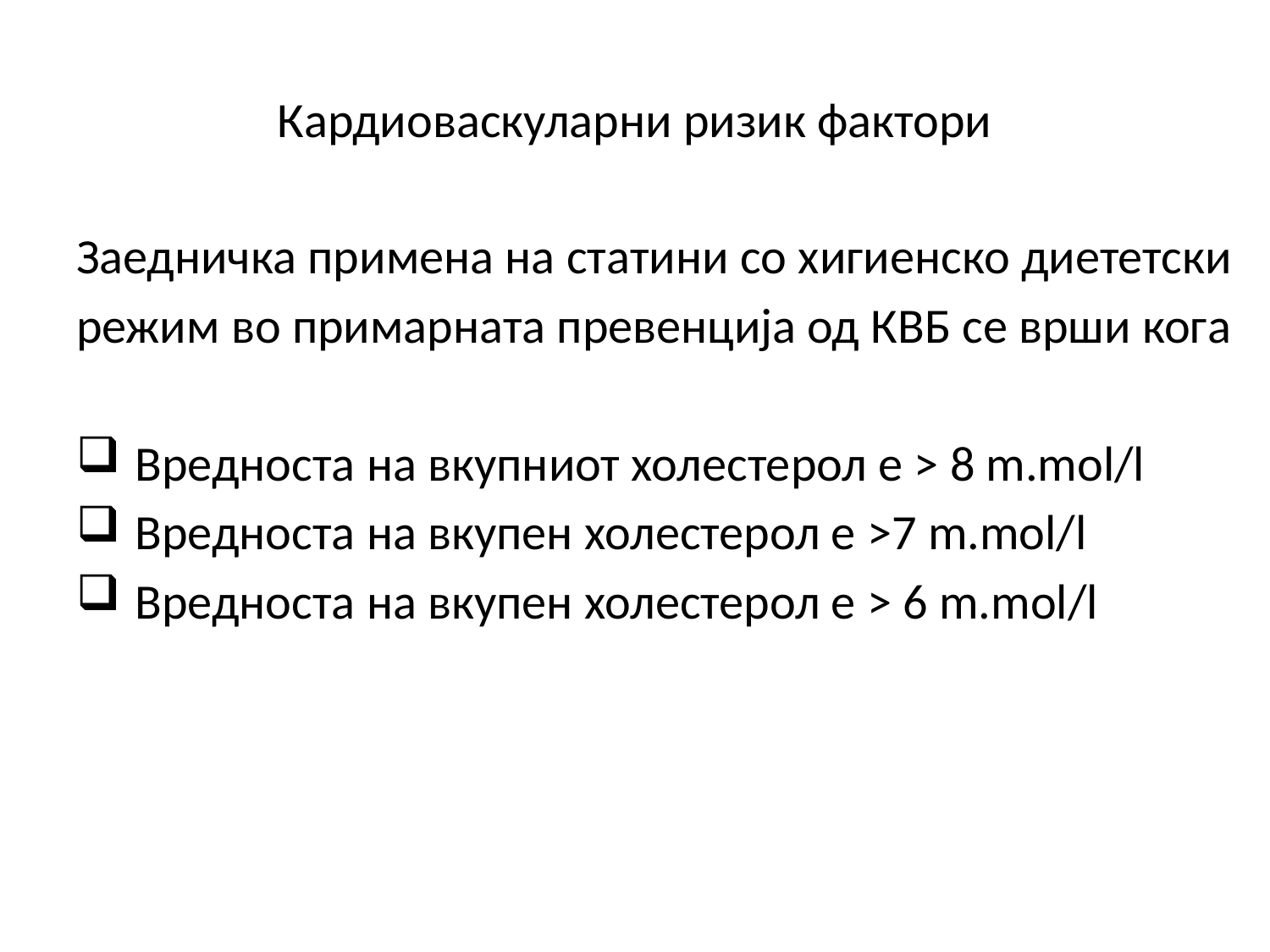

# Кардиоваскуларни ризик фактори
Заедничка примена на статини со хигиенско диететски
режим во примарната превенција од КВБ се врши кога

 Вредноста на вкупниот холестерол е > 8 m.mol/l
 Вредноста на вкупен холестерол е >7 m.mol/l
 Вредноста на вкупен холестерол е > 6 m.mol/l